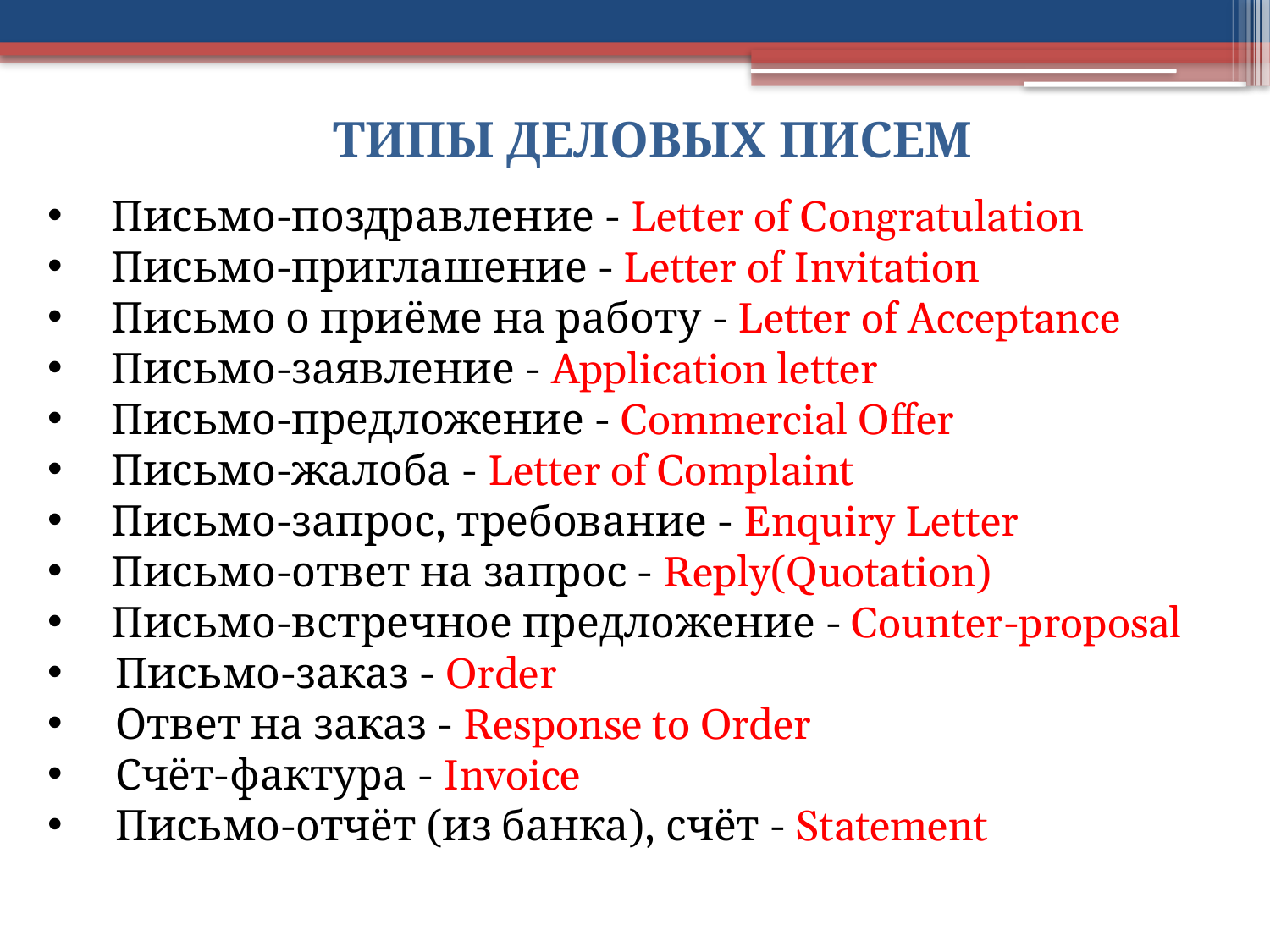

типы деловых писем

Письмо-поздравление - Letter of Congratulation
Письмо-приглашение - Letter of Invitation
Письмо о приёме на работу - Letter of Acceptance
Письмо-заявление - Application letter
Письмо-предложение - Commercial Offer
Письмо-жалоба - Letter of Complaint
Письмо-запрос, требование - Enquiry Letter
Письмо-ответ на запрос - Reply(Quotation)
Письмо-встречное предложение - Counter-proposal
  Письмо-заказ - Order
  Ответ на заказ - Response to Order
  Счёт-фактура - Invoice
  Письмо-отчёт (из банка), счёт - Statement